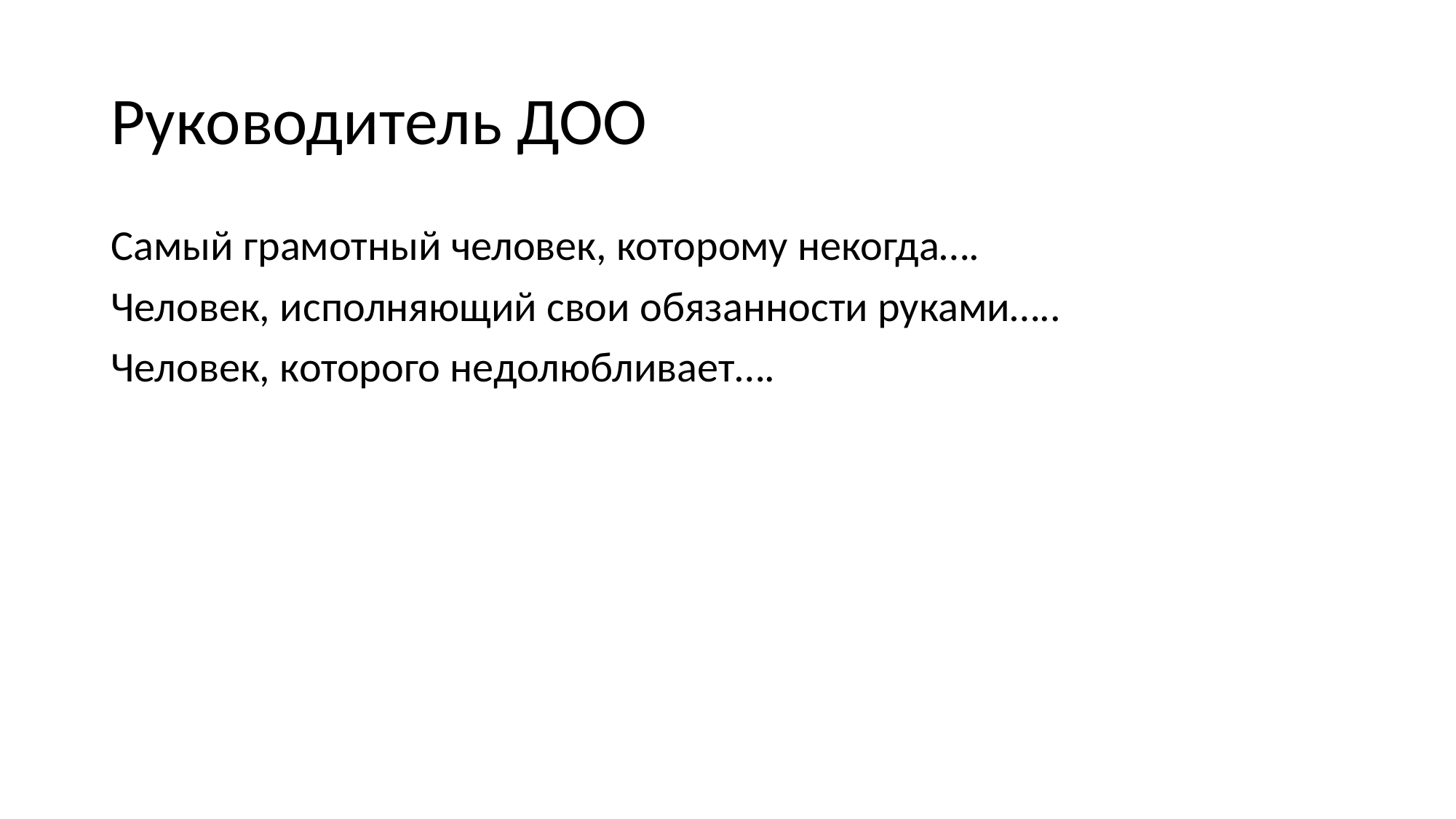

# Руководитель ДОО
Самый грамотный человек, которому некогда….
Человек, исполняющий свои обязанности руками…..
Человек, которого недолюбливает….